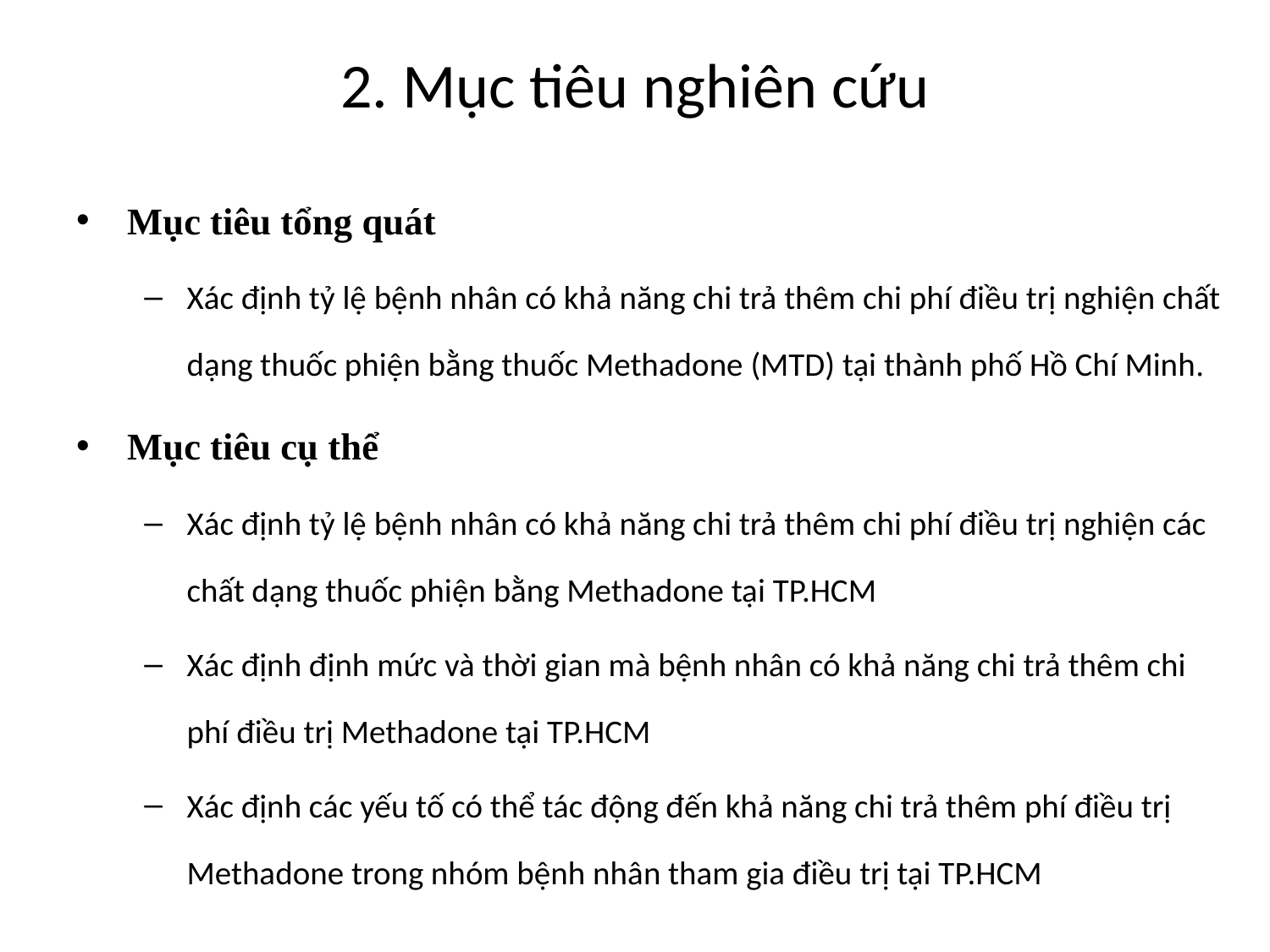

# 2. Mục tiêu nghiên cứu
Mục tiêu tổng quát
Xác định tỷ lệ bệnh nhân có khả năng chi trả thêm chi phí điều trị nghiện chất dạng thuốc phiện bằng thuốc Methadone (MTD) tại thành phố Hồ Chí Minh.
Mục tiêu cụ thể
Xác định tỷ lệ bệnh nhân có khả năng chi trả thêm chi phí điều trị nghiện các chất dạng thuốc phiện bằng Methadone tại TP.HCM
Xác định định mức và thời gian mà bệnh nhân có khả năng chi trả thêm chi phí điều trị Methadone tại TP.HCM
Xác định các yếu tố có thể tác động đến khả năng chi trả thêm phí điều trị Methadone trong nhóm bệnh nhân tham gia điều trị tại TP.HCM